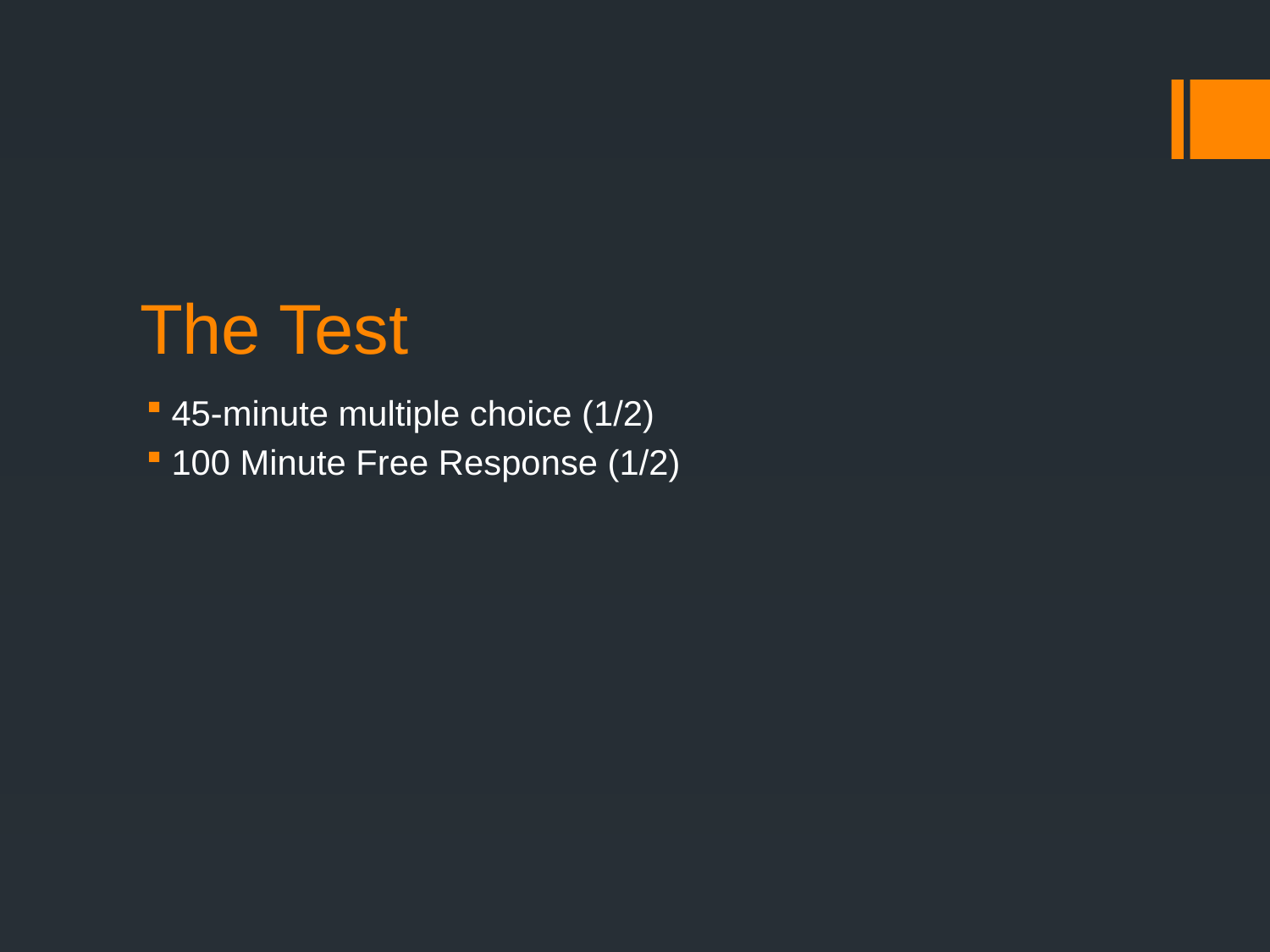

# The Test
45-minute multiple choice (1/2)
100 Minute Free Response (1/2)